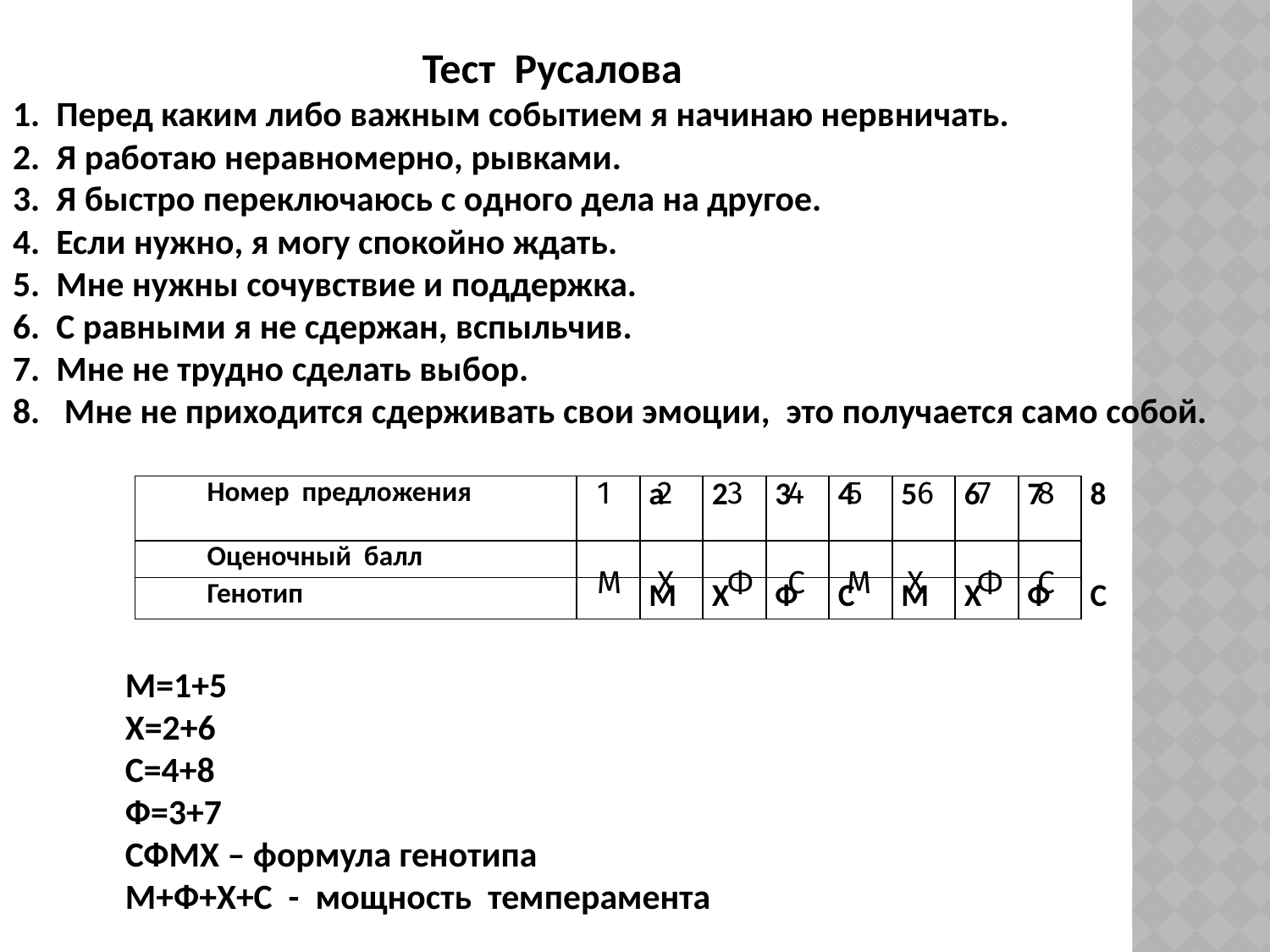

Тест  Русалова
1.  Перед каким либо важным событием я начинаю нервничать.
2.  Я работаю неравномерно, рывками.
3.  Я быстро переключаюсь с одного дела на другое.
4.  Если нужно, я могу спокойно ждать.
5.  Мне нужны сочувствие и поддержка.
6.  С равными я не сдержан, вспыльчив.
7.  Мне не трудно сделать выбор.
8.   Мне не приходится сдерживать свои эмоции,  это получается само собой.
1
2
3
4
5
6
7
8
| Номер предложения | а | 2 | 3 | 4 | 5 | 6 | 7 | 8 |
| --- | --- | --- | --- | --- | --- | --- | --- | --- |
| Оценочный балл |  |  |  |  |  |  |  |  |
| Генотип | М | Х | Ф | С | М | Х | Ф | С |
М
Х
Ф
С
М
Х
Ф
С
              М=1+5
              Х=2+6
              С=4+8
              Ф=3+7
              СФМХ – формула генотипа
              М+Ф+Х+С  -  мощность  темперамента